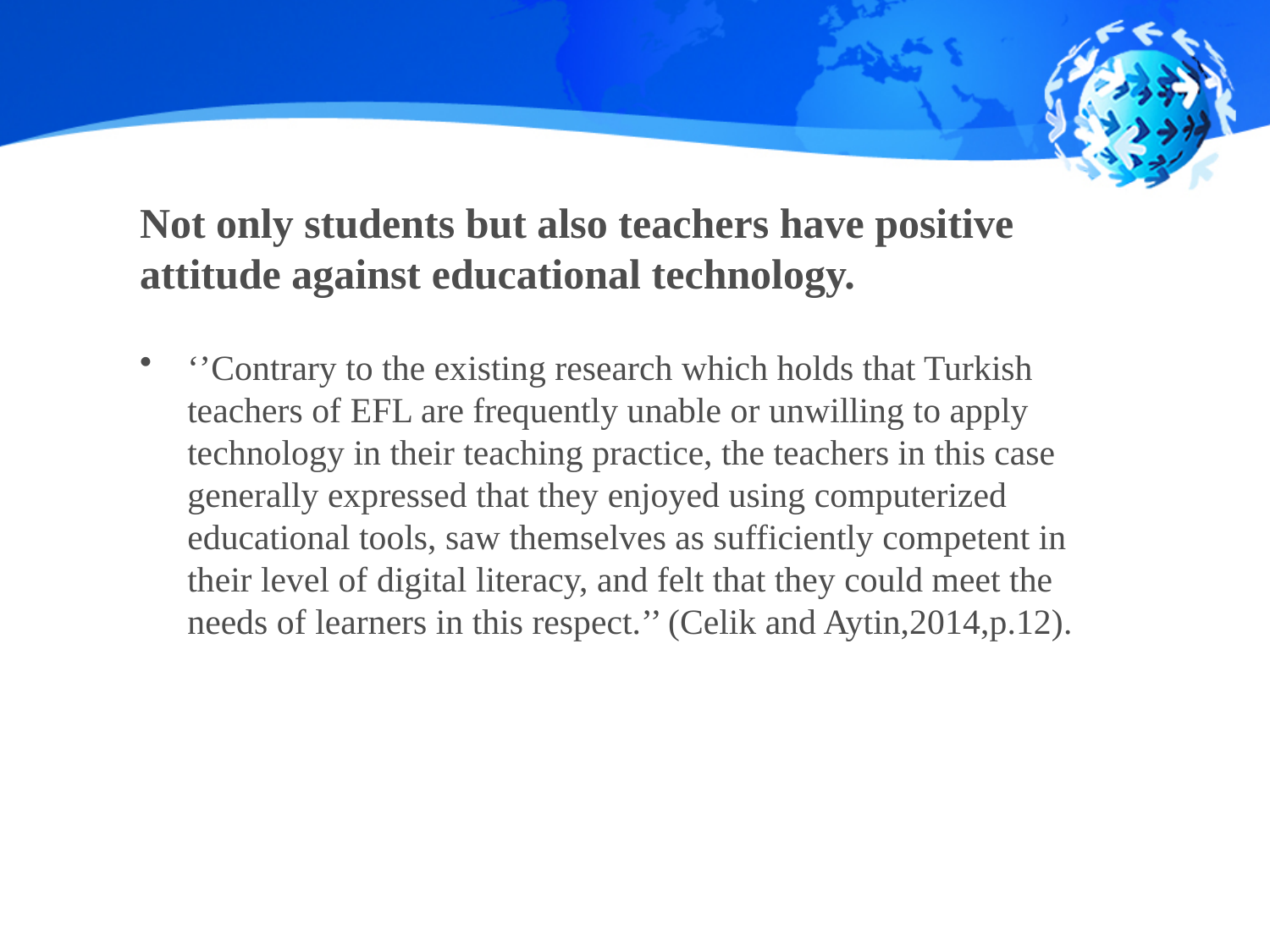

# Not only students but also teachers have positive attitude against educational technology.
‘’Contrary to the existing research which holds that Turkish teachers of EFL are frequently unable or unwilling to apply technology in their teaching practice, the teachers in this case generally expressed that they enjoyed using computerized educational tools, saw themselves as sufficiently competent in their level of digital literacy, and felt that they could meet the needs of learners in this respect.’’ (Celik and Aytin,2014,p.12).